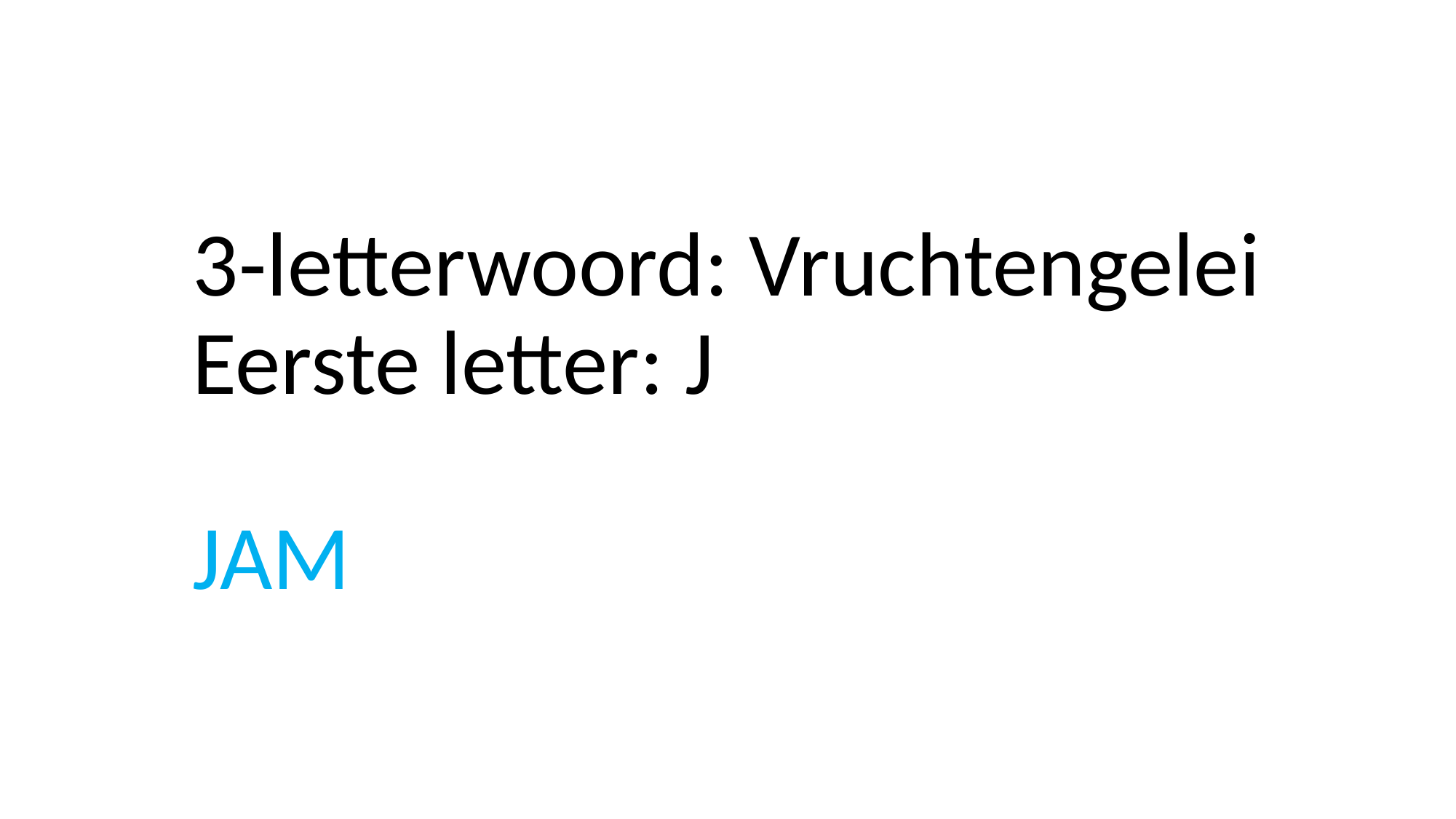

# 3-letterwoord: Vruchtengelei Eerste letter: J
JAM